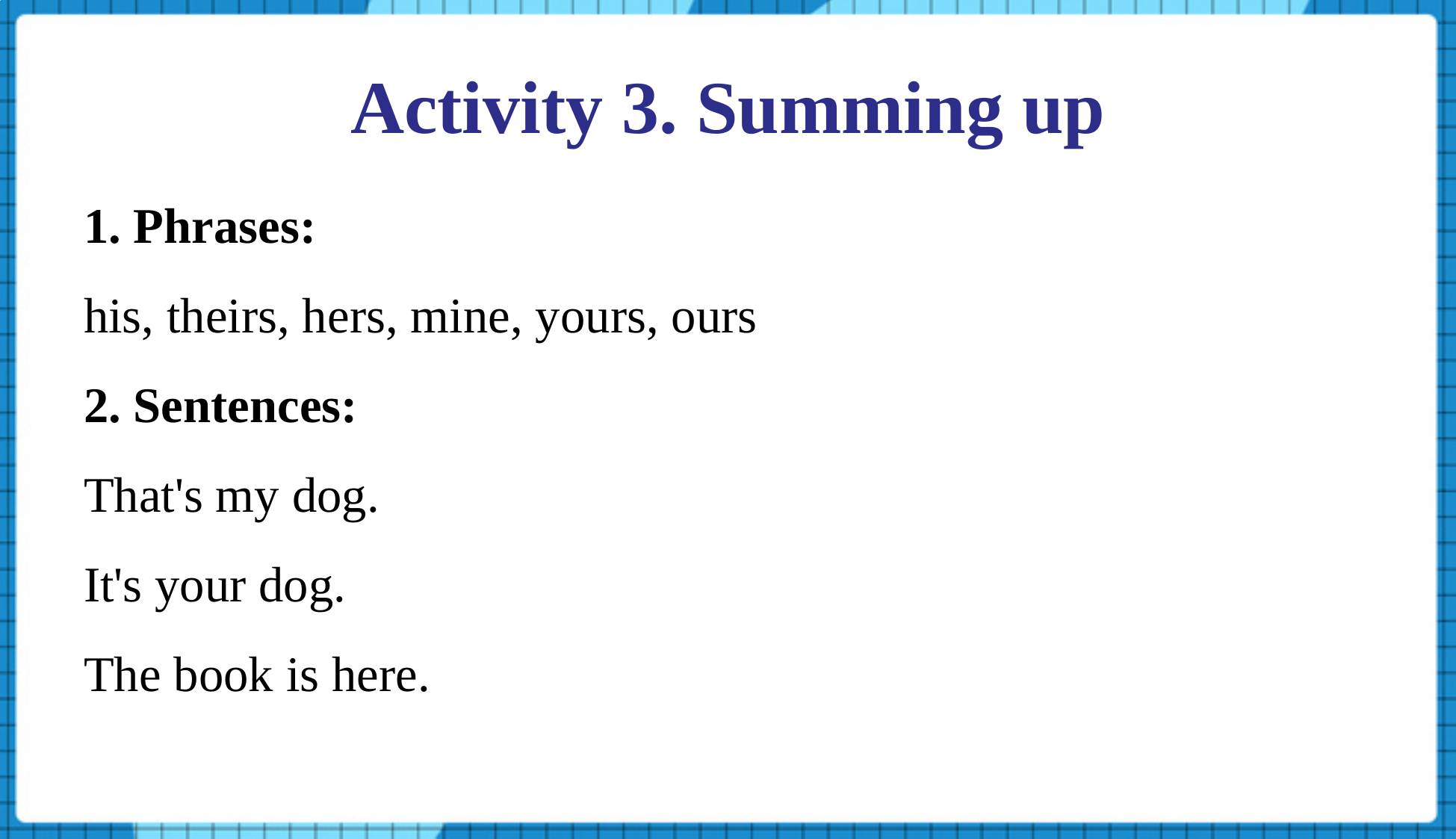

Activity 3. Summing up
1. Phrases:
his, theirs, hers, mine, yours, ours
2. Sentences:
That's my dog.
It's your dog.
The book is here.